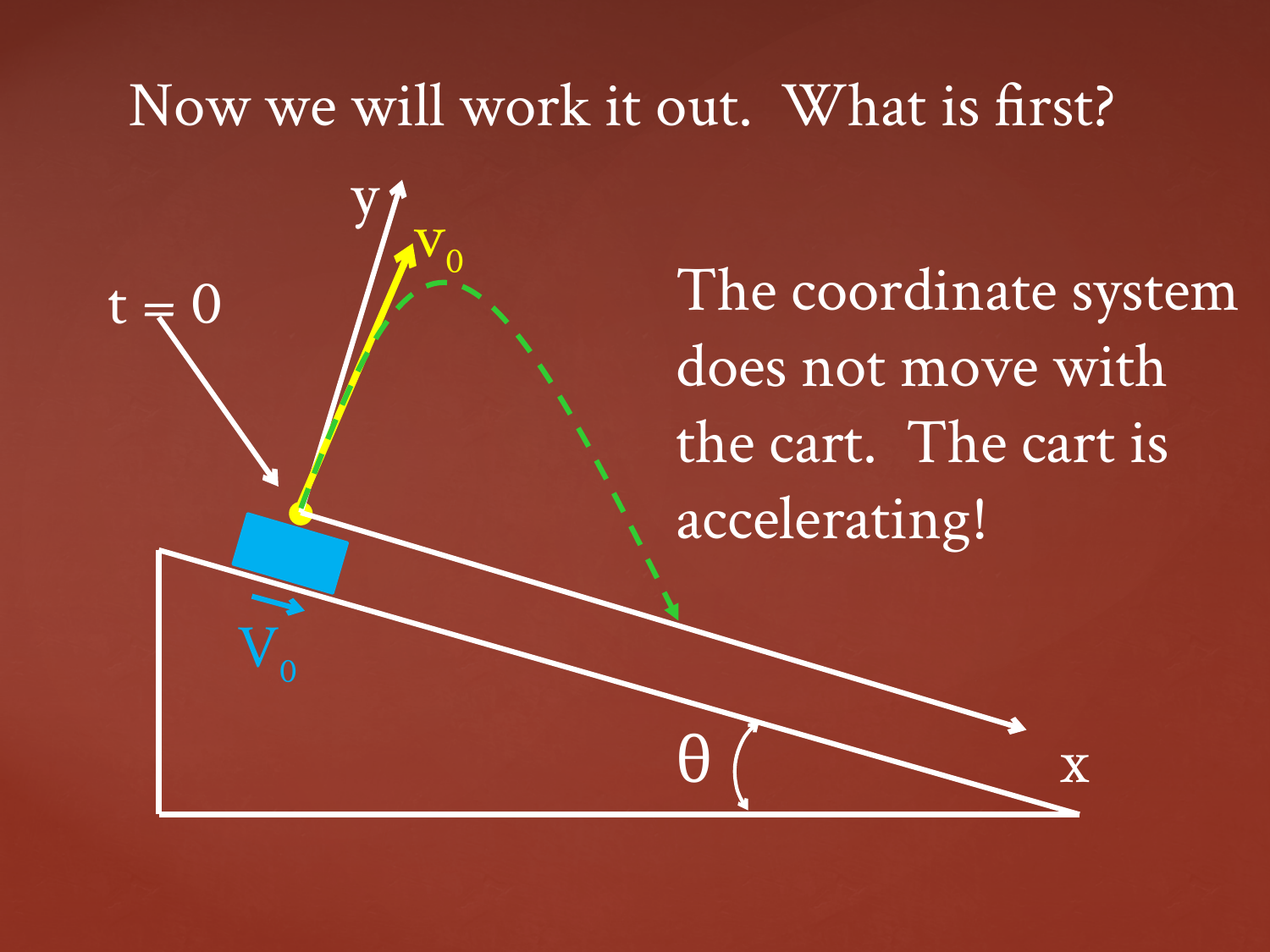

Now we will work it out.  What is first?
y
v0
The coordinate system does not move with the cart.  The cart is accelerating!
t = 0

V0

θ
x